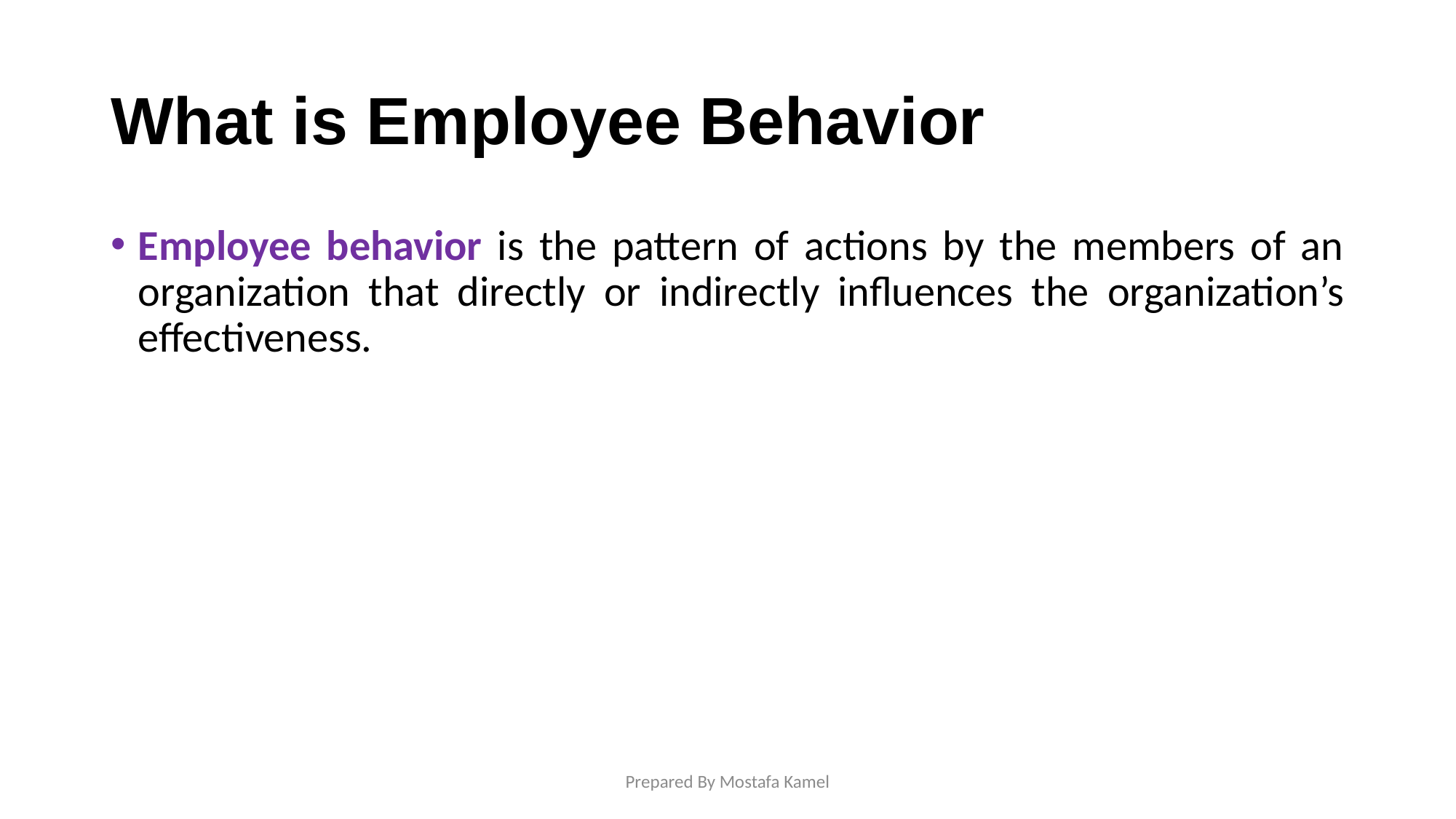

# What is Employee Behavior
Employee behavior is the pattern of actions by the members of an organization that directly or indirectly influences the organization’s effectiveness.

Prepared By Mostafa Kamel